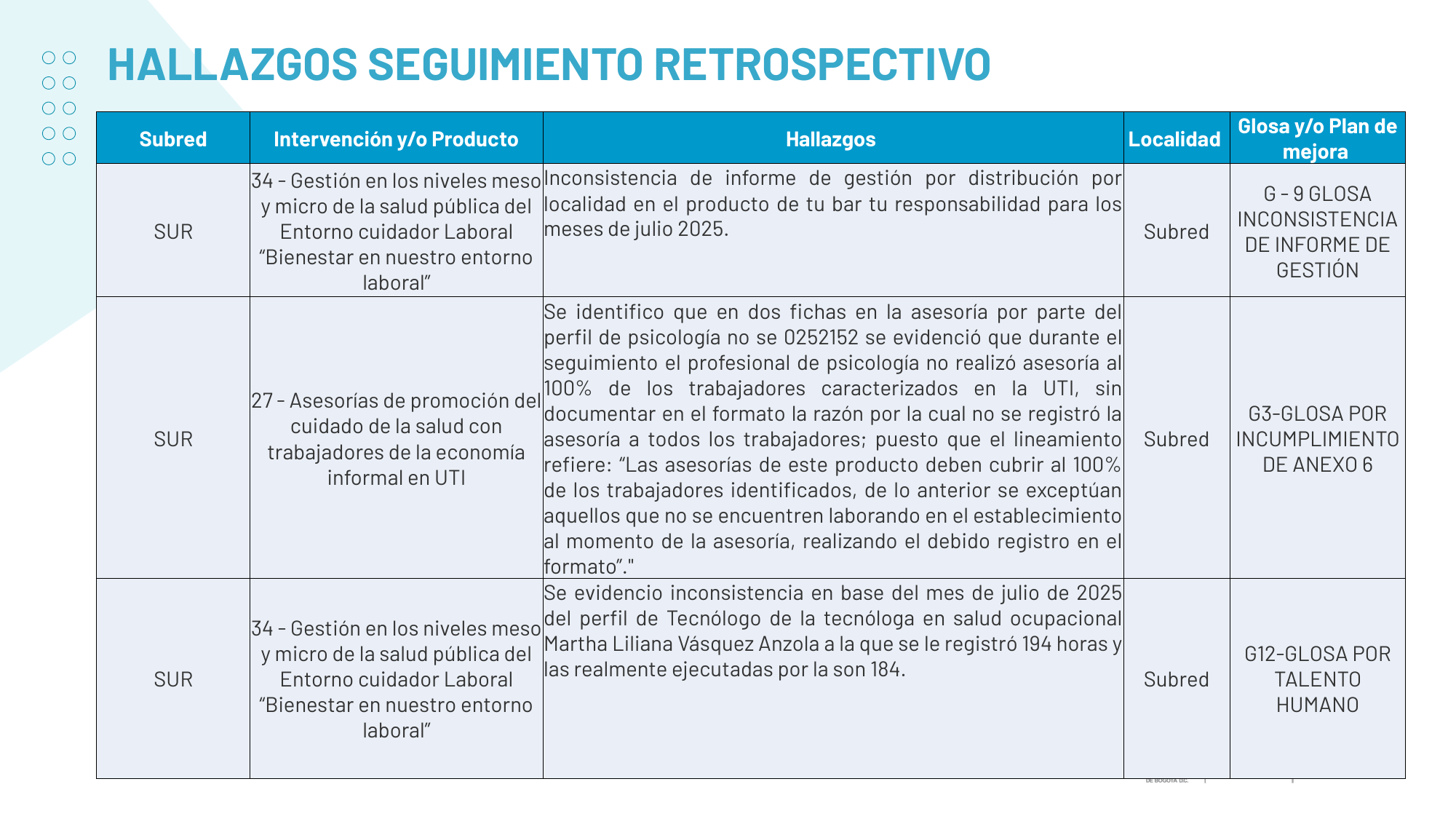

# HALLAZGOS SEGUIMIENTO RETROSPECTIVO
| Subred | Intervención y/o Producto | Hallazgos | Localidad | Glosa y/o Plan de mejora |
| --- | --- | --- | --- | --- |
| SUR | 34 - Gestión en los niveles meso y micro de la salud pública del Entorno cuidador Laboral “Bienestar en nuestro entorno laboral” | Inconsistencia de informe de gestión por distribución por localidad en el producto de tu bar tu responsabilidad para los meses de julio 2025. | Subred | G - 9 GLOSA INCONSISTENCIA DE INFORME DE GESTIÓN |
| SUR | 27 - Asesorías de promoción del cuidado de la salud con trabajadores de la economía informal en UTI | Se identifico que en dos fichas en la asesoría por parte del perfil de psicología no se 0252152 se evidenció que durante el seguimiento el profesional de psicología no realizó asesoría al 100% de los trabajadores caracterizados en la UTI, sin documentar en el formato la razón por la cual no se registró la asesoría a todos los trabajadores; puesto que el lineamiento refiere: “Las asesorías de este producto deben cubrir al 100% de los trabajadores identificados, de lo anterior se exceptúan aquellos que no se encuentren laborando en el establecimiento al momento de la asesoría, realizando el debido registro en el formato”." | Subred | G3-GLOSA POR INCUMPLIMIENTO DE ANEXO 6 |
| SUR | 34 - Gestión en los niveles meso y micro de la salud pública del Entorno cuidador Laboral “Bienestar en nuestro entorno laboral” | Se evidencio inconsistencia en base del mes de julio de 2025 del perfil de Tecnólogo de la tecnóloga en salud ocupacional Martha Liliana Vásquez Anzola a la que se le registró 194 horas y las realmente ejecutadas por la son 184. | Subred | G12-GLOSA POR TALENTO HUMANO |